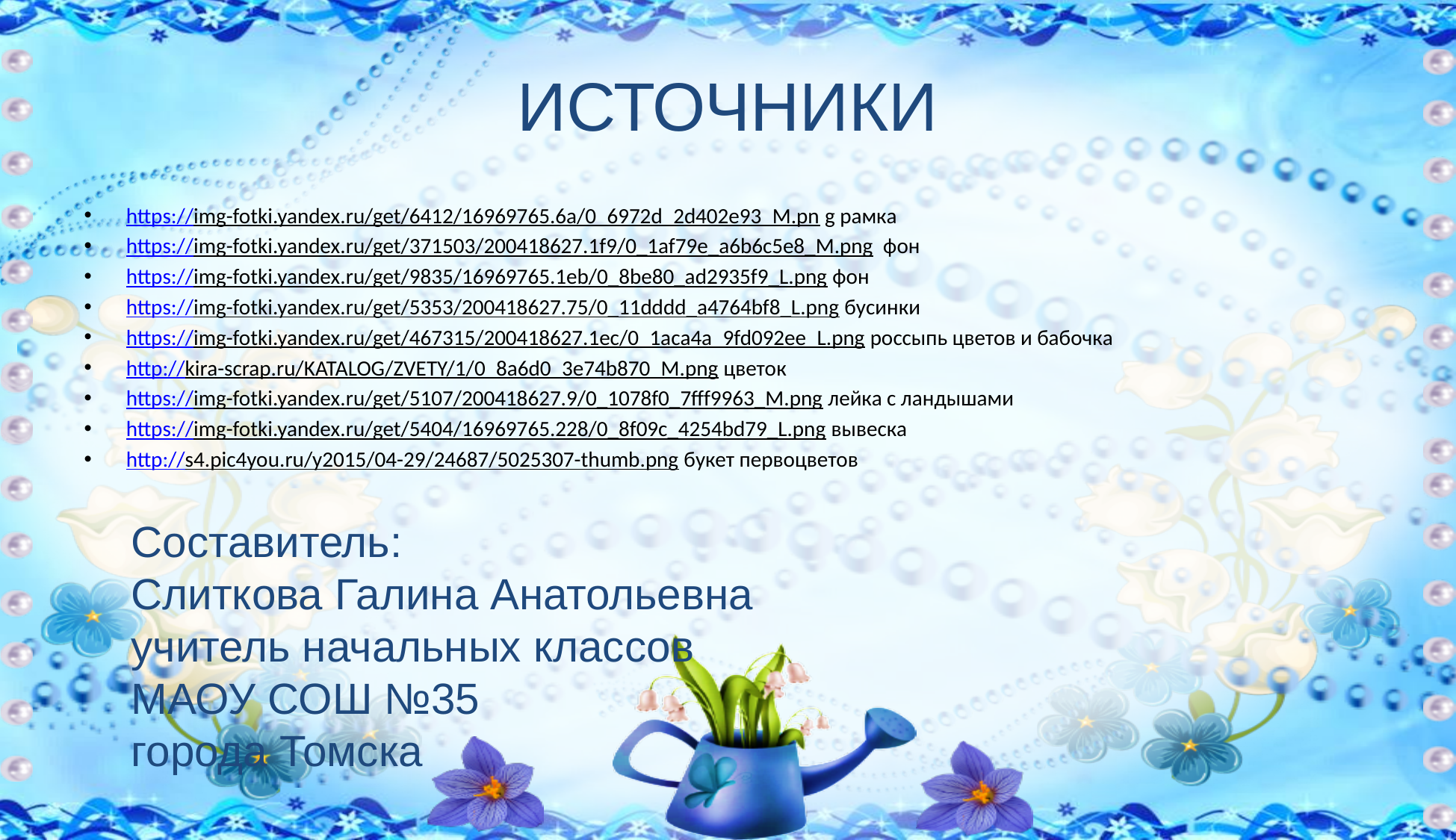

# ИСТОЧНИКИ
https://img-fotki.yandex.ru/get/6412/16969765.6a/0_6972d_2d402e93_M.pn g рамка
https://img-fotki.yandex.ru/get/371503/200418627.1f9/0_1af79e_a6b6c5e8_M.png  фон
https://img-fotki.yandex.ru/get/9835/16969765.1eb/0_8be80_ad2935f9_L.png фон
https://img-fotki.yandex.ru/get/5353/200418627.75/0_11dddd_a4764bf8_L.png бусинки
https://img-fotki.yandex.ru/get/467315/200418627.1ec/0_1aca4a_9fd092ee_L.png россыпь цветов и бабочка
http://kira-scrap.ru/KATALOG/ZVETY/1/0_8a6d0_3e74b870_M.png цветок
https://img-fotki.yandex.ru/get/5107/200418627.9/0_1078f0_7fff9963_M.png лейка с ландышами
https://img-fotki.yandex.ru/get/5404/16969765.228/0_8f09c_4254bd79_L.png вывеска
http://s4.pic4you.ru/y2015/04-29/24687/5025307-thumb.png букет первоцветов

Составитель:
Слиткова Галина Анатольевна
учитель начальных классов
МАОУ СОШ №35
города Томска